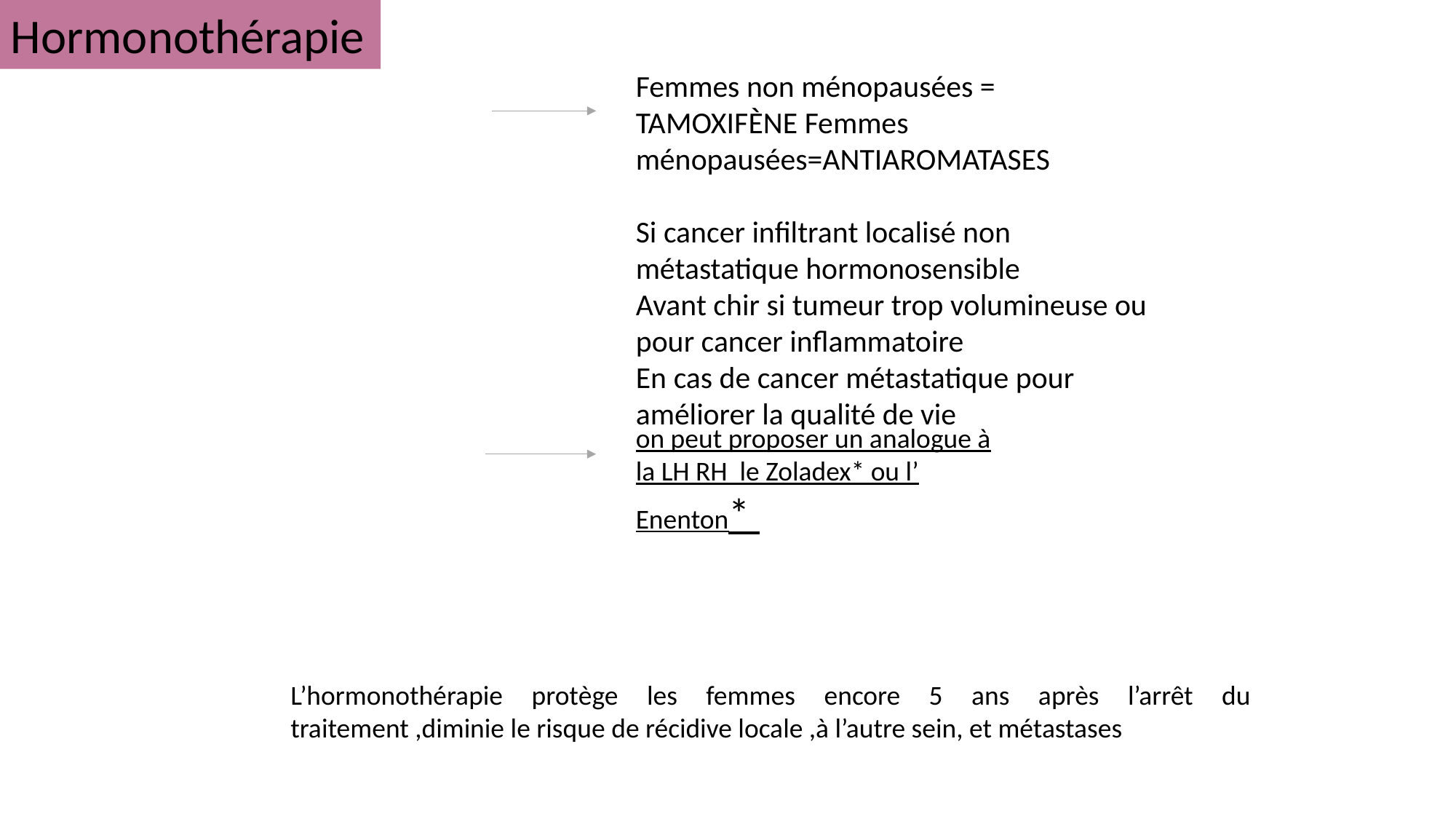

Hormonothérapie

Femmes non ménopausées = TAMOXIFÈNE Femmes ménopausées=ANTIAROMATASES

Si cancer infiltrant localisé non métastatique hormonosensible
Avant chir si tumeur trop volumineuse ou pour cancer inflammatoire
En cas de cancer métastatique pour améliorer la qualité de vie
on peut proposer un analogue à la LH RH  le Zoladex* ou l’ Enenton*
L’hormonothérapie protège les femmes encore 5 ans après l’arrêt du traitement ,diminie le risque de récidive locale ,à l’autre sein, et métastases